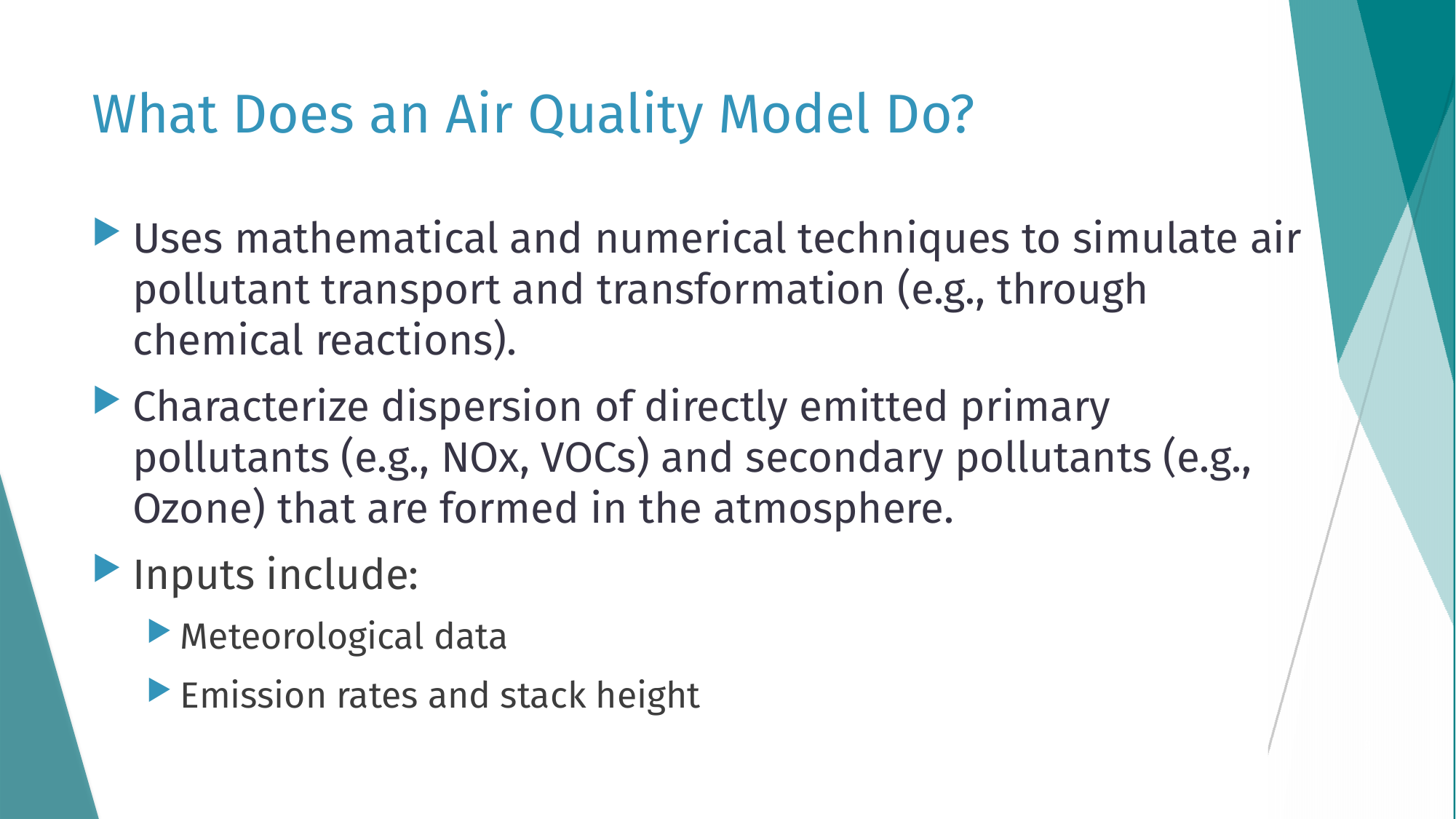

# What Does an Air Quality Model Do?
Uses mathematical and numerical techniques to simulate air pollutant transport and transformation (e.g., through chemical reactions).
Characterize dispersion of directly emitted primary pollutants (e.g., NOx, VOCs) and secondary pollutants (e.g., Ozone) that are formed in the atmosphere.
Inputs include: ​
Meteorological data ​
Emission rates and stack height

8